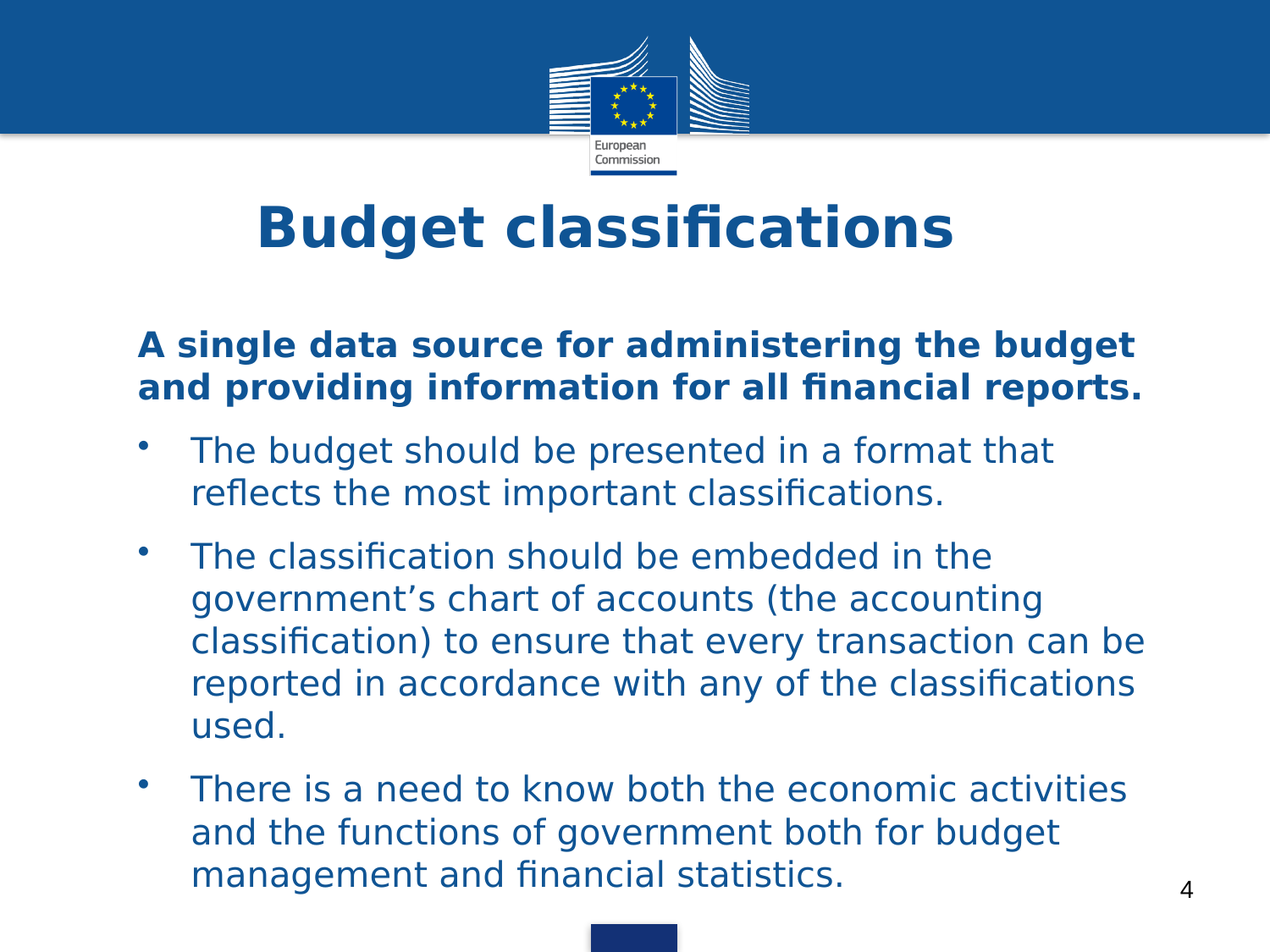

# Budget classifications
A single data source for administering the budget and providing information for all financial reports.
The budget should be presented in a format that reflects the most important classifications.
The classification should be embedded in the government’s chart of accounts (the accounting classification) to ensure that every transaction can be reported in accordance with any of the classifications used.
There is a need to know both the economic activities and the functions of government both for budget management and financial statistics.

4